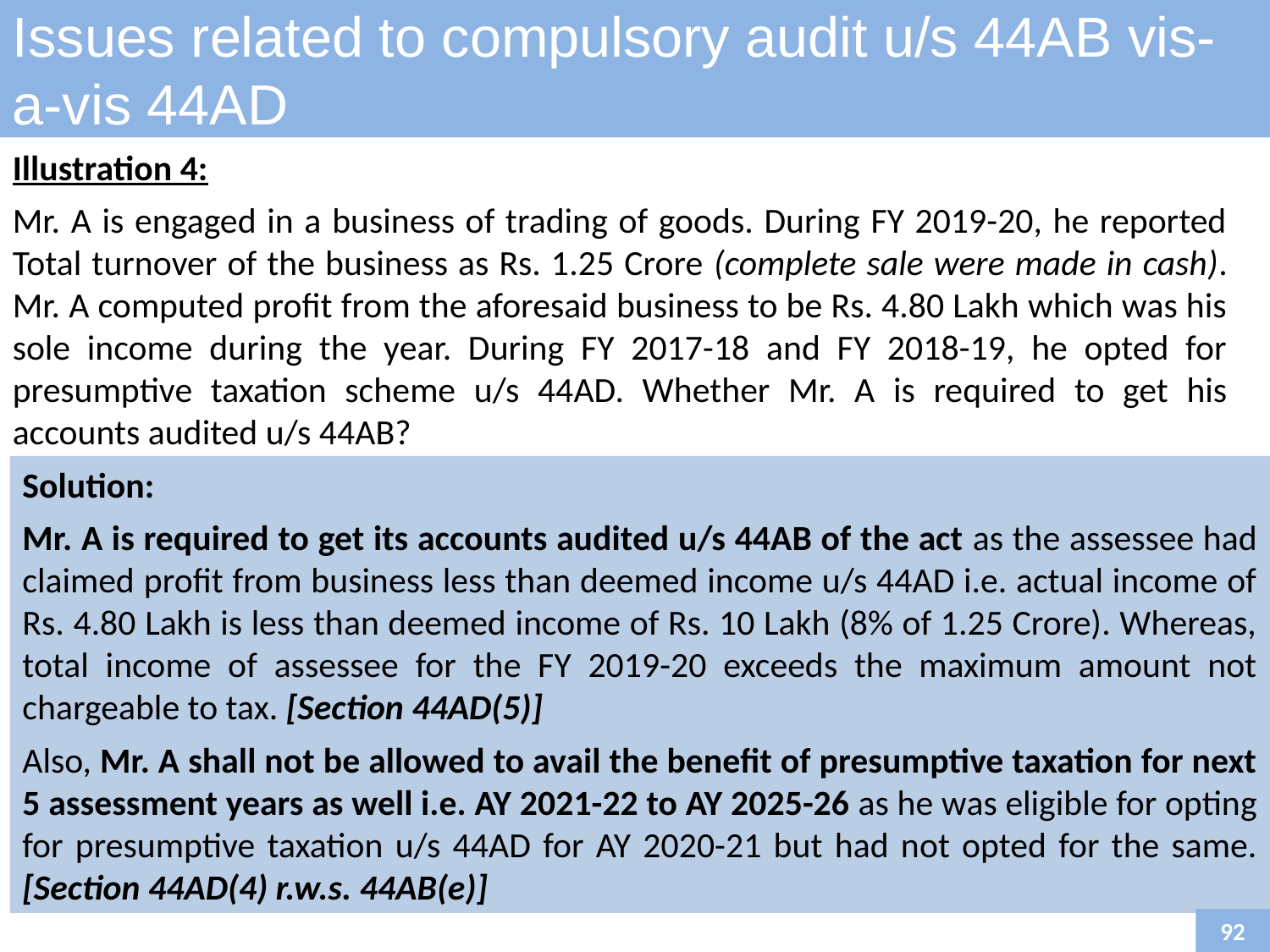

Issues related to compulsory audit u/s 44AB vis-a-vis 44AD
Illustration 4:
Mr. A is engaged in a business of trading of goods. During FY 2019-20, he reported Total turnover of the business as Rs. 1.25 Crore (complete sale were made in cash). Mr. A computed profit from the aforesaid business to be Rs. 4.80 Lakh which was his sole income during the year. During FY 2017-18 and FY 2018-19, he opted for presumptive taxation scheme u/s 44AD. Whether Mr. A is required to get his accounts audited u/s 44AB?
Solution:
Mr. A is required to get its accounts audited u/s 44AB of the act as the assessee had claimed profit from business less than deemed income u/s 44AD i.e. actual income of Rs. 4.80 Lakh is less than deemed income of Rs. 10 Lakh (8% of 1.25 Crore). Whereas, total income of assessee for the FY 2019-20 exceeds the maximum amount not chargeable to tax. [Section 44AD(5)]
Also, Mr. A shall not be allowed to avail the benefit of presumptive taxation for next 5 assessment years as well i.e. AY 2021-22 to AY 2025-26 as he was eligible for opting for presumptive taxation u/s 44AD for AY 2020-21 but had not opted for the same. [Section 44AD(4) r.w.s. 44AB(e)]
92
92